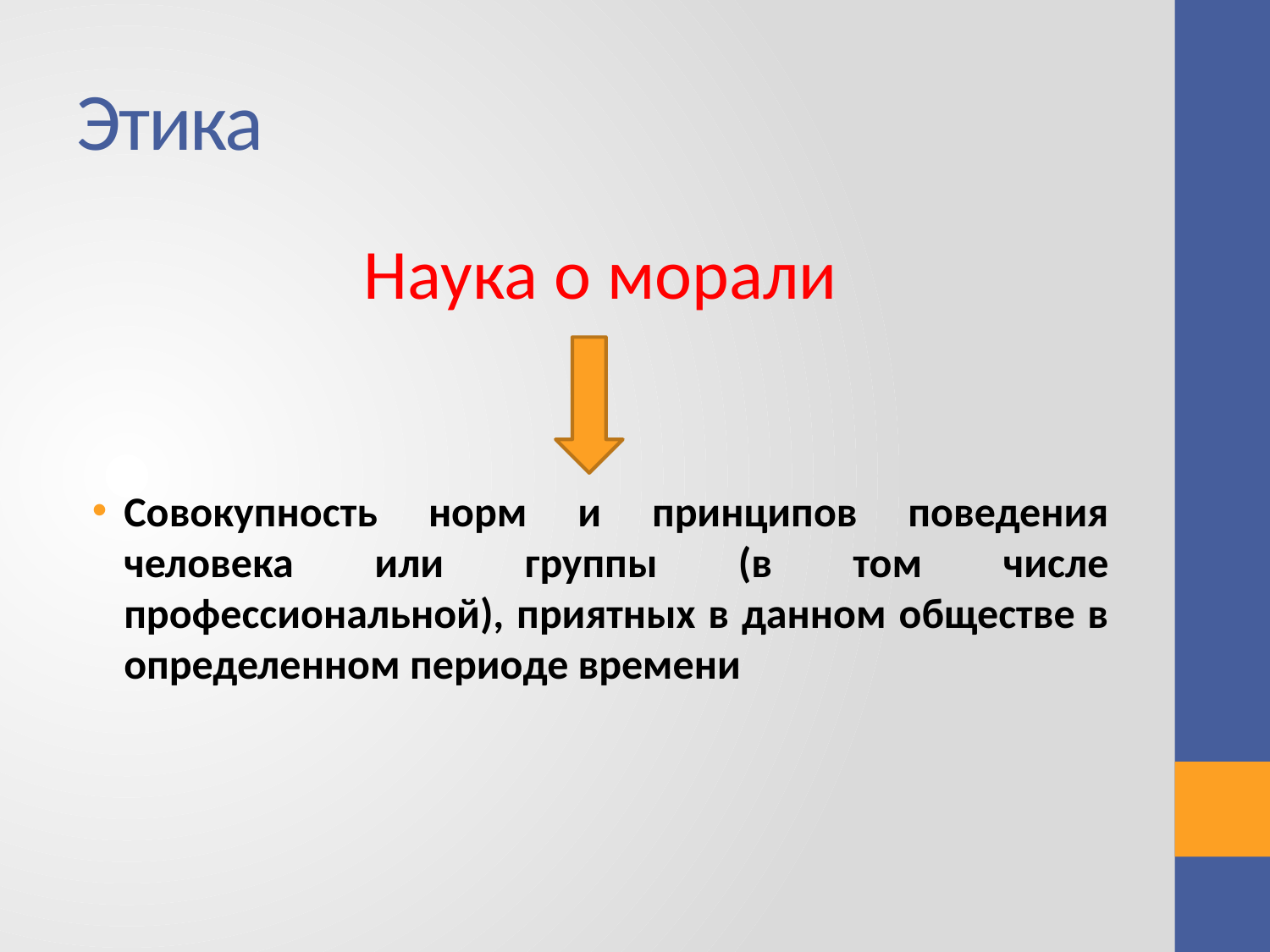

# Этика
Наука о морали

Совокупность норм и принципов поведения человека или группы (в том числе профессиональной), приятных в данном обществе в определенном периоде времени